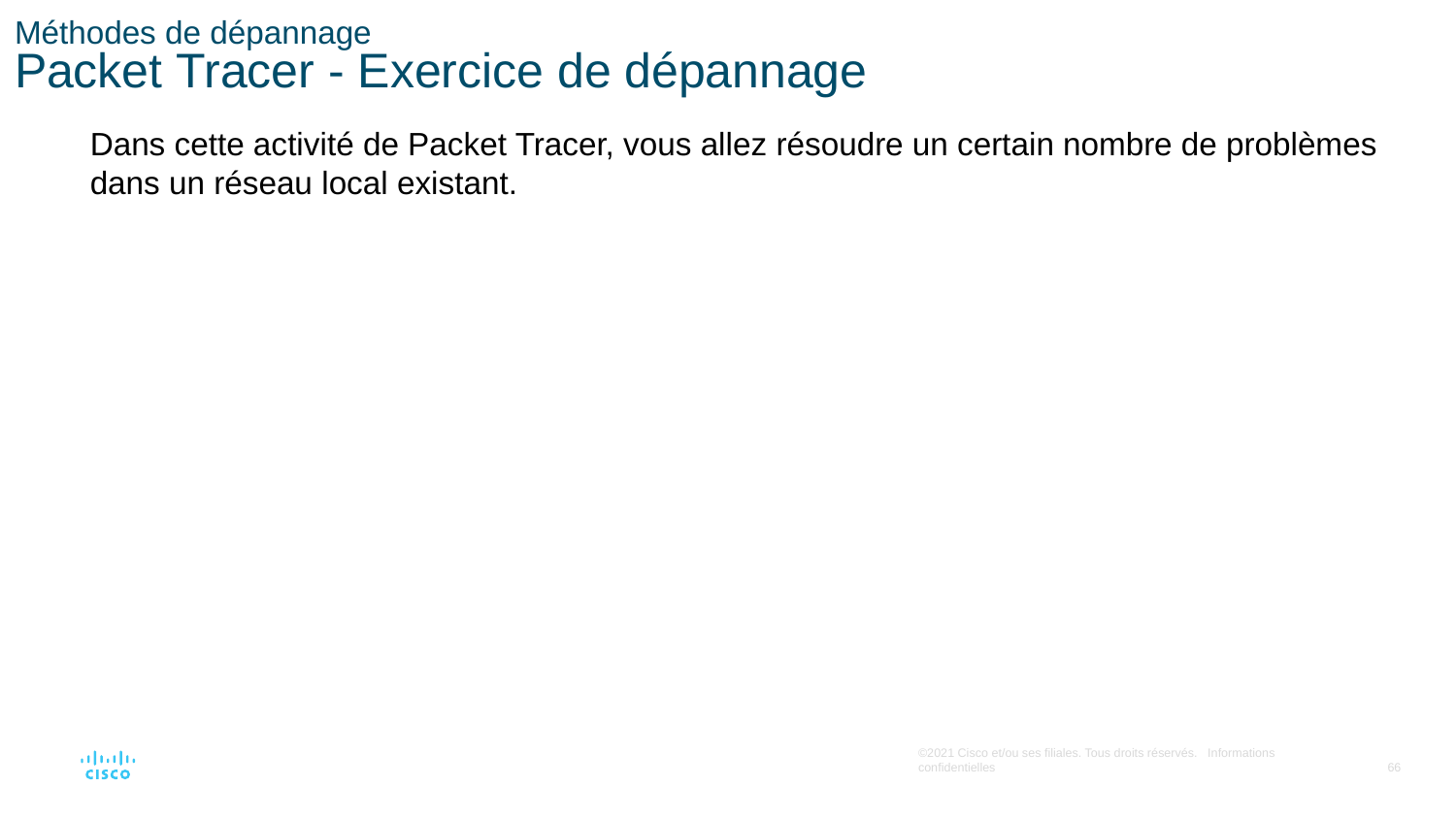

# Méthodes de dépannage Packet Tracer - Exercice de dépannage
Dans cette activité de Packet Tracer, vous allez résoudre un certain nombre de problèmes dans un réseau local existant.